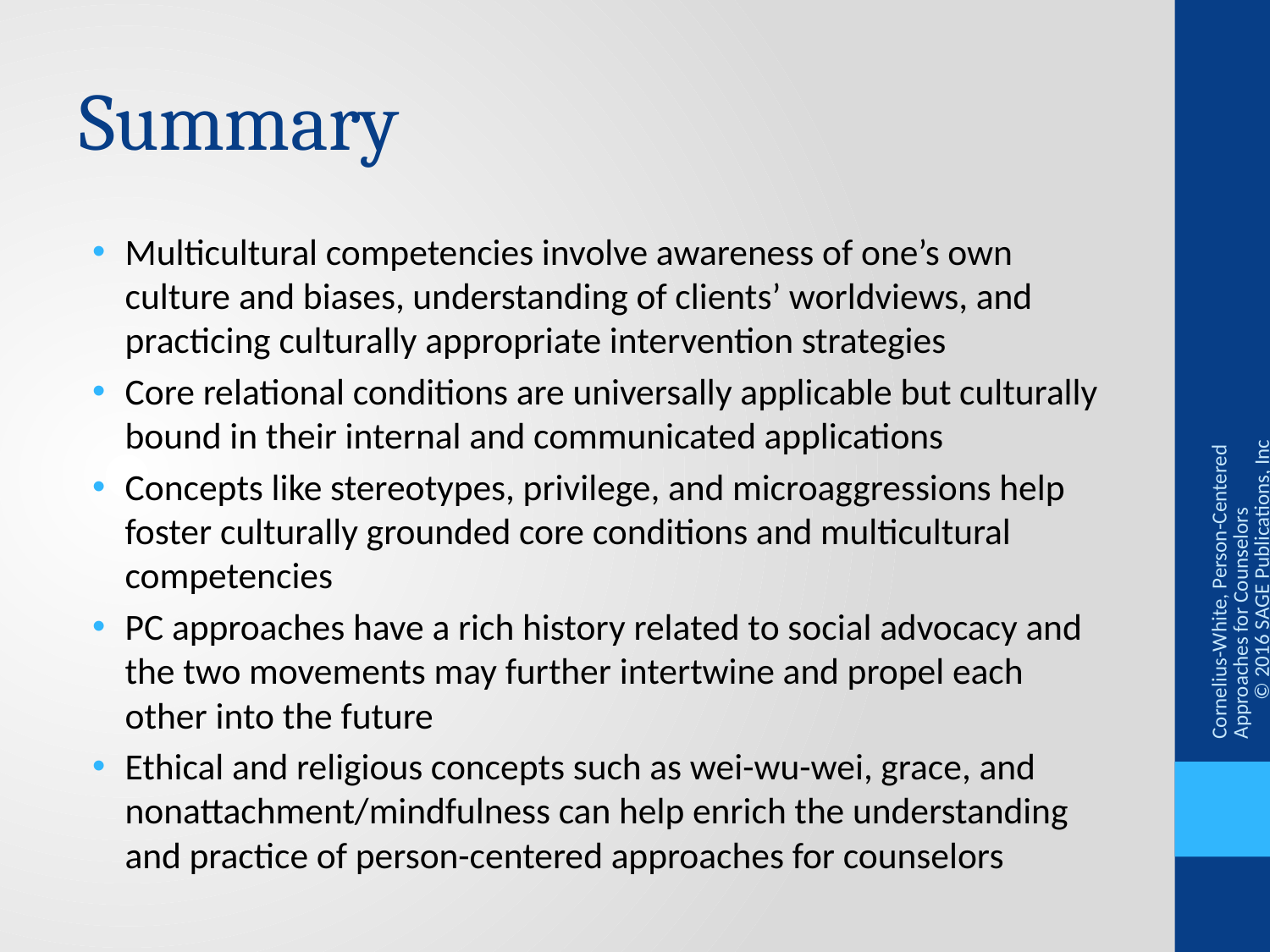

# Summary
Multicultural competencies involve awareness of one’s own culture and biases, understanding of clients’ worldviews, and practicing culturally appropriate intervention strategies
Core relational conditions are universally applicable but culturally bound in their internal and communicated applications
Concepts like stereotypes, privilege, and microaggressions help foster culturally grounded core conditions and multicultural competencies
PC approaches have a rich history related to social advocacy and the two movements may further intertwine and propel each other into the future
Ethical and religious concepts such as wei-wu-wei, grace, and nonattachment/mindfulness can help enrich the understanding and practice of person-centered approaches for counselors

Cornelius-White, Person-Centered Approaches for Counselors                      © 2016 SAGE Publications, Inc.